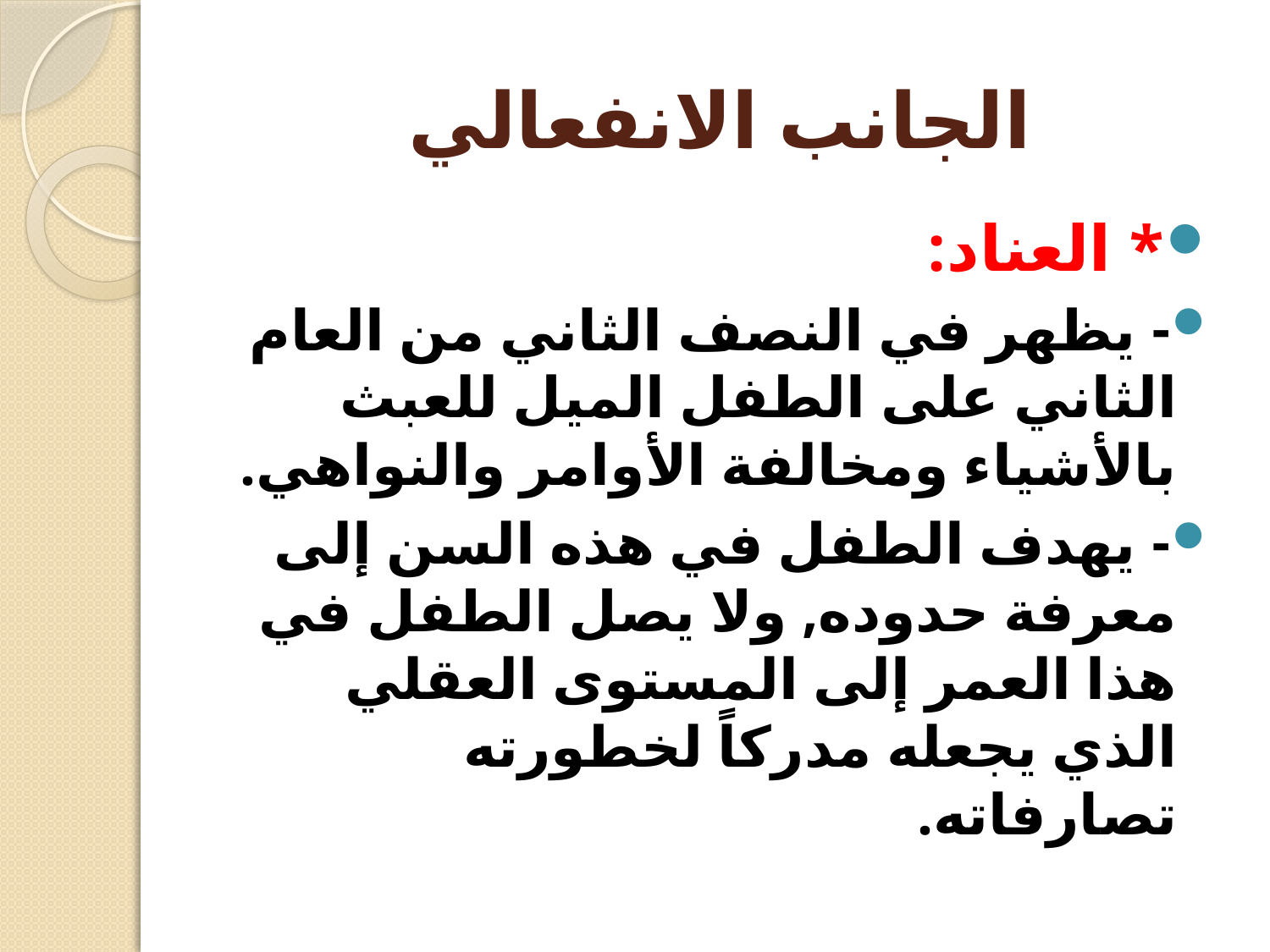

# الجانب الانفعالي
* العناد:
- يظهر في النصف الثاني من العام الثاني على الطفل الميل للعبث بالأشياء ومخالفة الأوامر والنواهي.
- يهدف الطفل في هذه السن إلى معرفة حدوده, ولا يصل الطفل في هذا العمر إلى المستوى العقلي الذي يجعله مدركاً لخطورته تصارفاته.